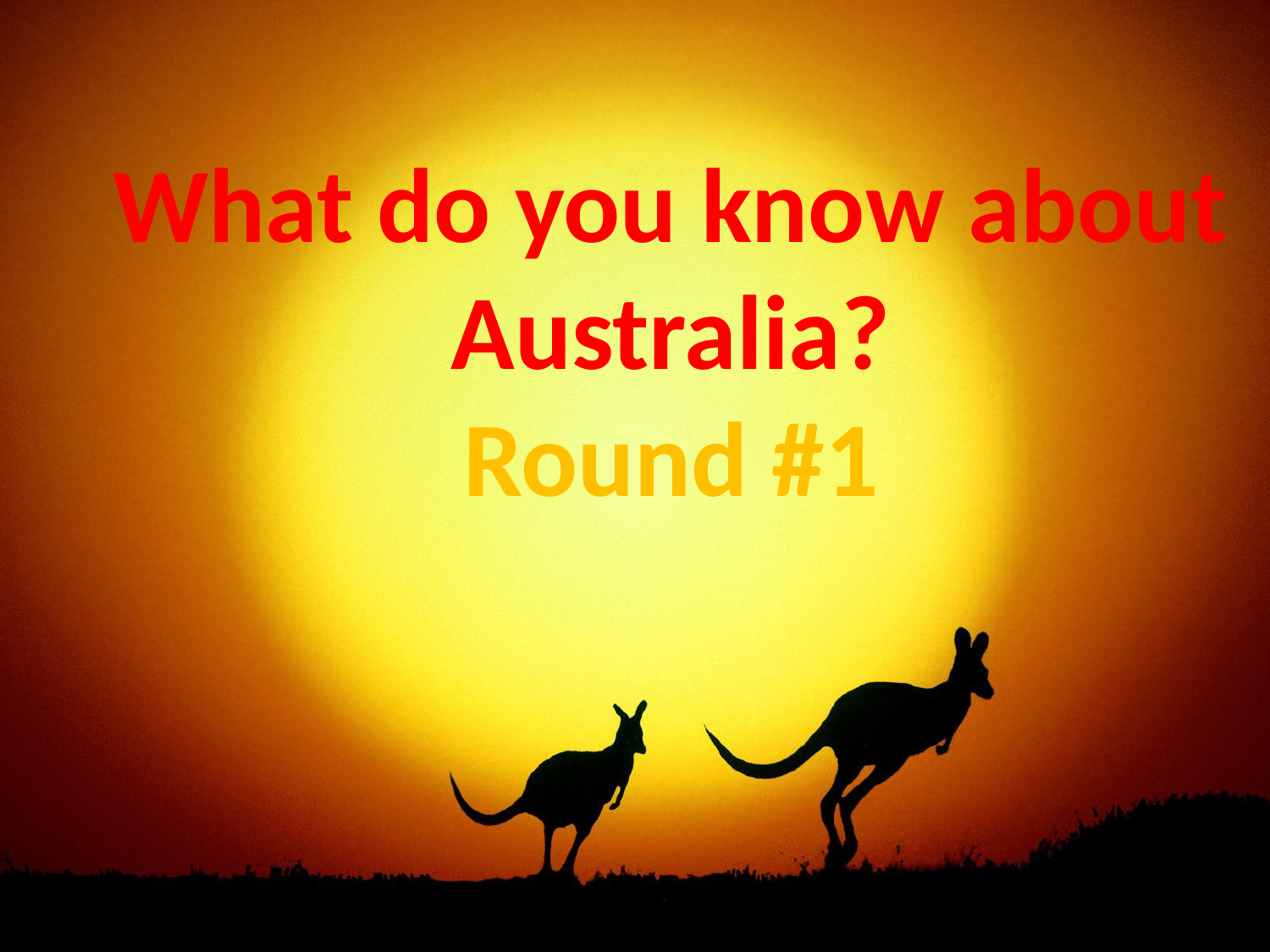

# What do you know about Australia? Round #1